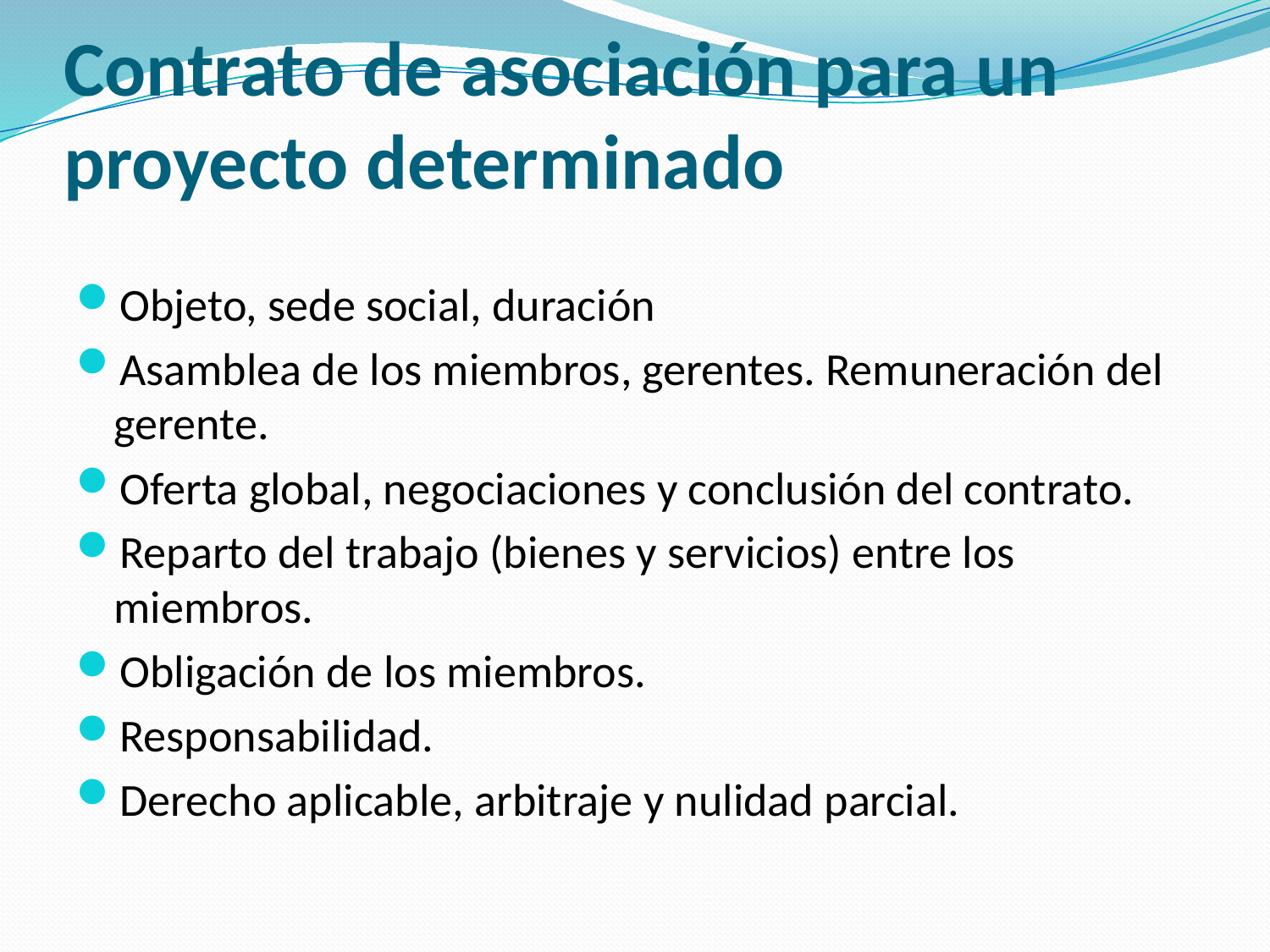

# Contrato de asociación para un proyecto determinado
Objeto, sede social, duración
Asamblea de los miembros, gerentes. Remuneración del gerente.
Oferta global, negociaciones y conclusión del contrato.
Reparto del trabajo (bienes y servicios) entre los miembros.
Obligación de los miembros.
Responsabilidad.
Derecho aplicable, arbitraje y nulidad parcial.